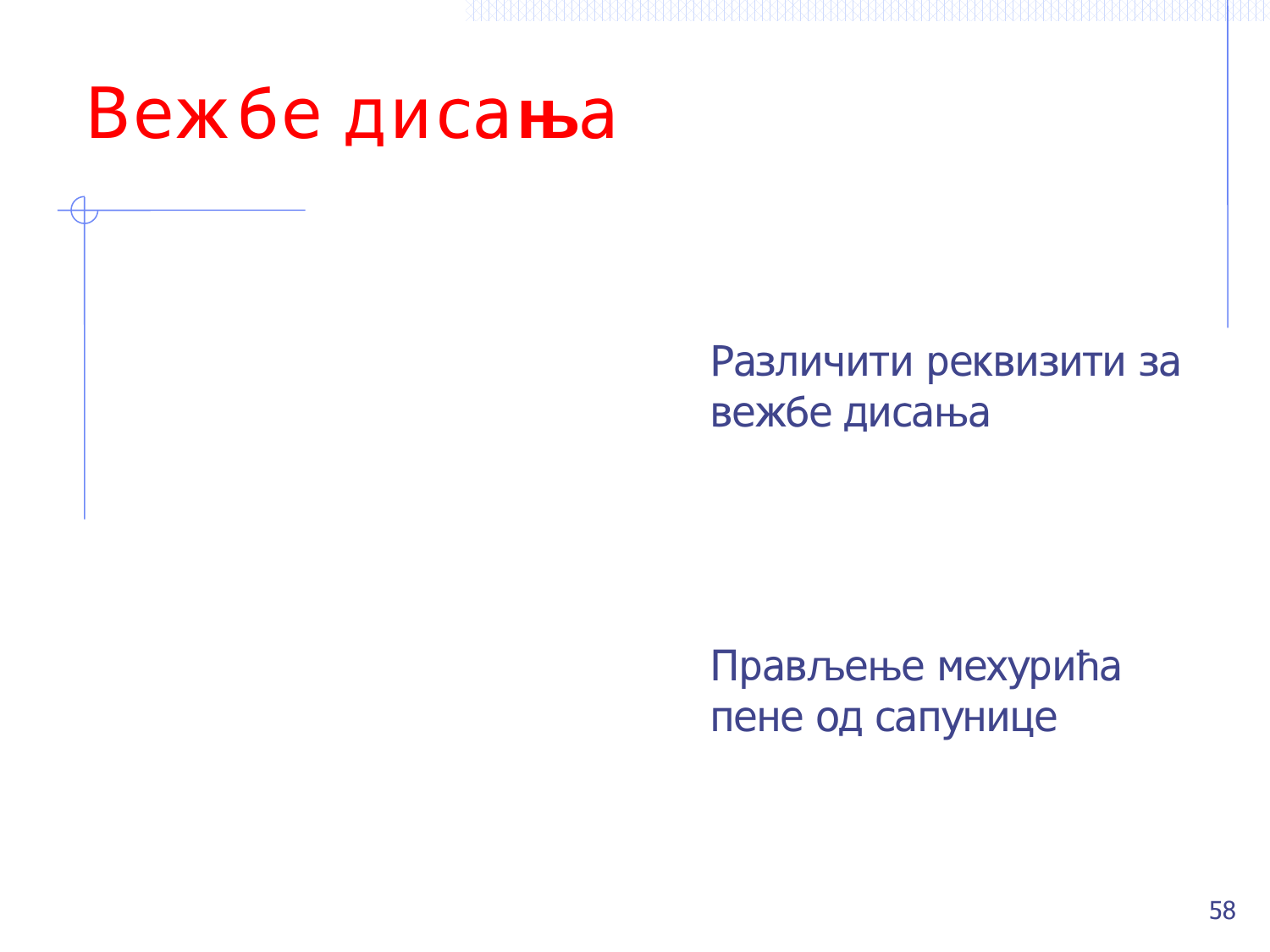

# Вежбе дисања

Различити реквизити за вежбе дисања

Прављење мехурића пене од сапунице
58